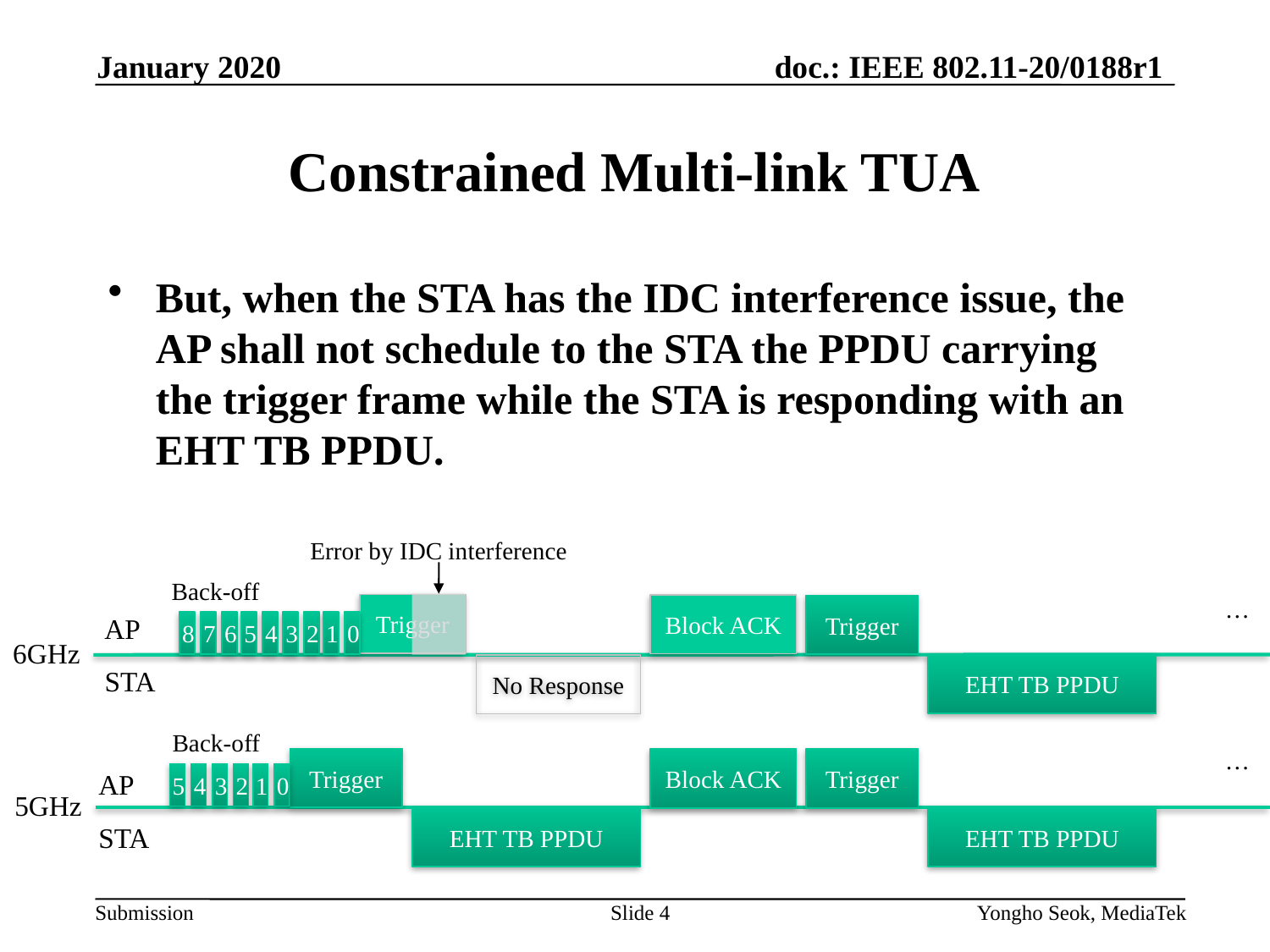

January 2020
# Constrained Multi-link TUA
But, when the STA has the IDC interference issue, the AP shall not schedule to the STA the PPDU carrying the trigger frame while the STA is responding with an EHT TB PPDU.

Error by IDC interference
Back-off
…

Trigger
Block ACK
Trigger
AP
8
7
6
5
4
3
2
1
0
6GHz
EHT TB PPDU
No Response
STA
Back-off
…
Trigger
Block ACK
Trigger
AP
5
4
3
2
1
0
5GHz
EHT TB PPDU
EHT TB PPDU
STA
Slide 4
Yongho Seok, MediaTek